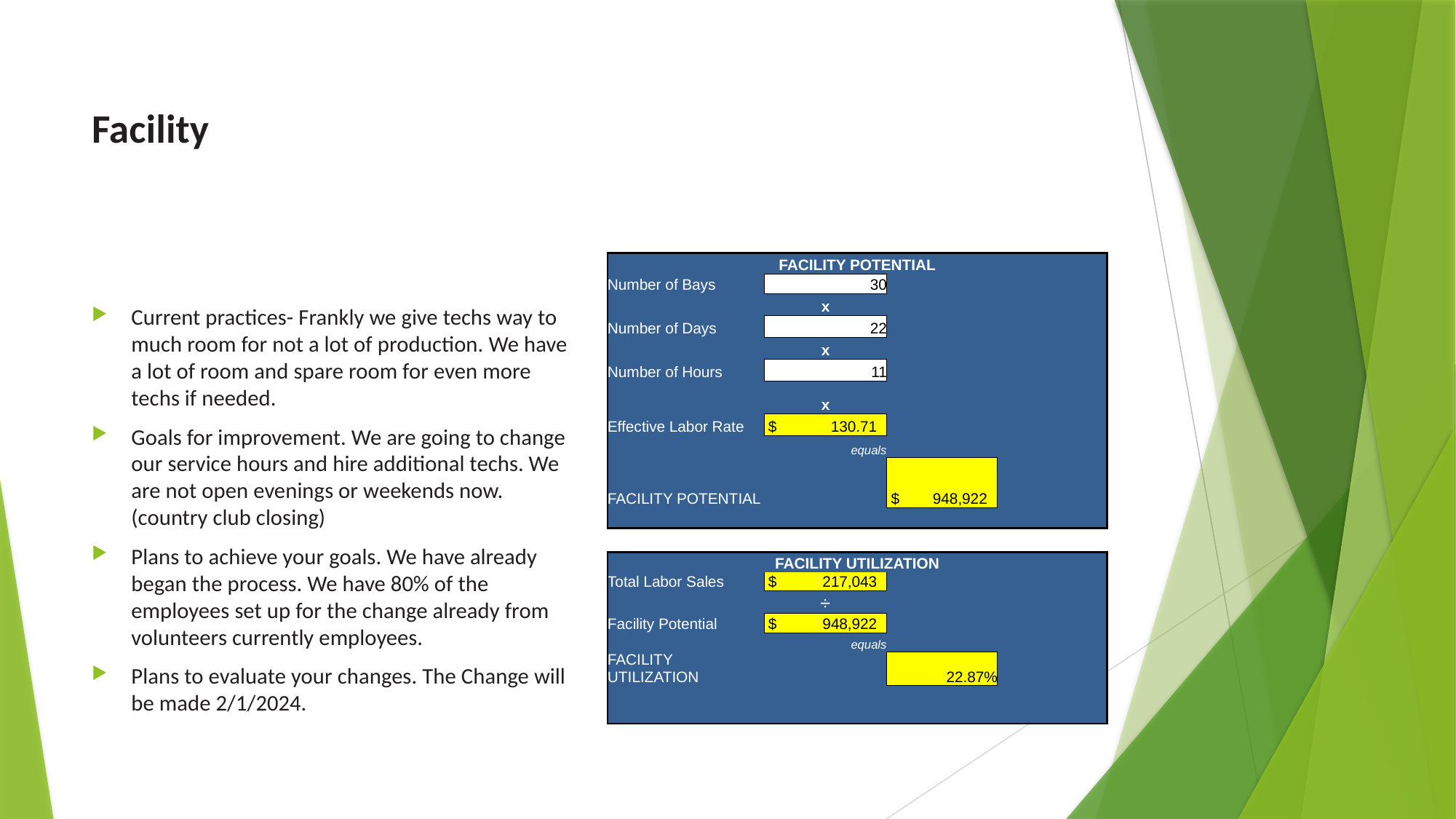

# Facility
| FACILITY POTENTIAL |  |  |  |  |  |
| --- | --- | --- | --- | --- | --- |
| Number of Bays | 30 |  |  |  |  |
|  | x |  |  |  |  |
| Number of Days | 22 |  |  |  |  |
|  | x |  |  |  |  |
| Number of Hours | 11 |  |  |  |  |
|  | x |  |  |  |  |
| Effective Labor Rate | $ 130.71 |  |  |  |  |
|  | equals |  |  |  |  |
| FACILITY POTENTIAL |  | $ 948,922 |  |  |  |
|  |  |  |  |  |  |
|  |  |  |  |  |  |
| FACILITY UTILIZATION |  |  |  |  |  |
| Total Labor Sales | $ 217,043 |  |  |  |  |
|  | ÷ |  |  |  |  |
| Facility Potential | $ 948,922 |  |  |  |  |
|  | equals |  |  |  |  |
| FACILITY UTILIZATION |  | 22.87% |  |  |  |
|  |  |  |  |  |  |
|  |  |  |  |  |  |

Current practices- Frankly we give techs way to much room for not a lot of production. We have a lot of room and spare room for even more techs if needed.
Goals for improvement. We are going to change our service hours and hire additional techs. We are not open evenings or weekends now. (country club closing)
Plans to achieve your goals. We have already began the process. We have 80% of the employees set up for the change already from volunteers currently employees.
Plans to evaluate your changes. The Change will be made 2/1/2024.